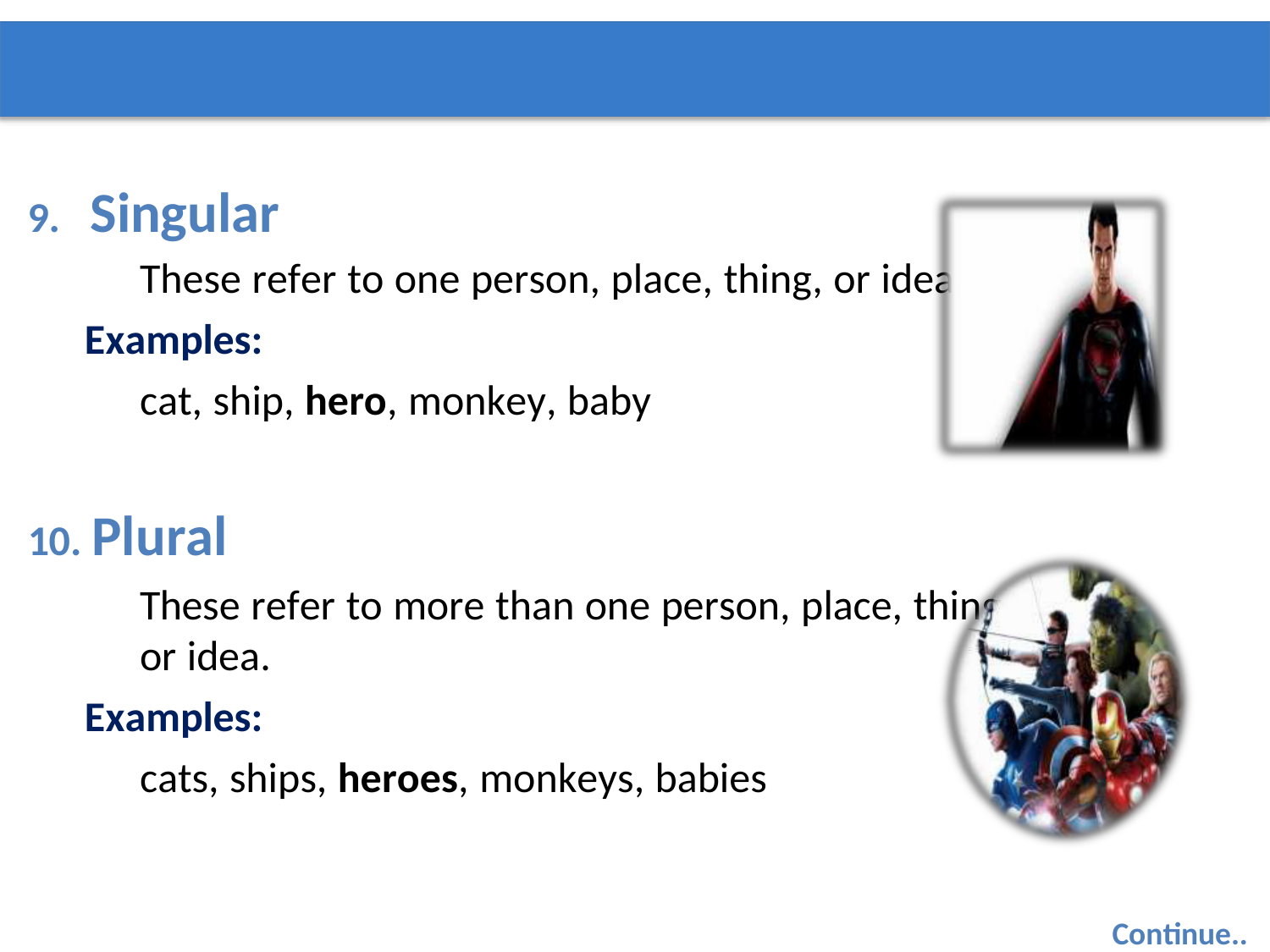

9.	Singular

These refer to one person, place, thing, or idea.
Examples:
cat, ship, hero, monkey, baby

10. Plural
These refer to more than one person, place, thing, or idea.
Examples:
cats, ships, heroes, monkeys, babies

Continue..